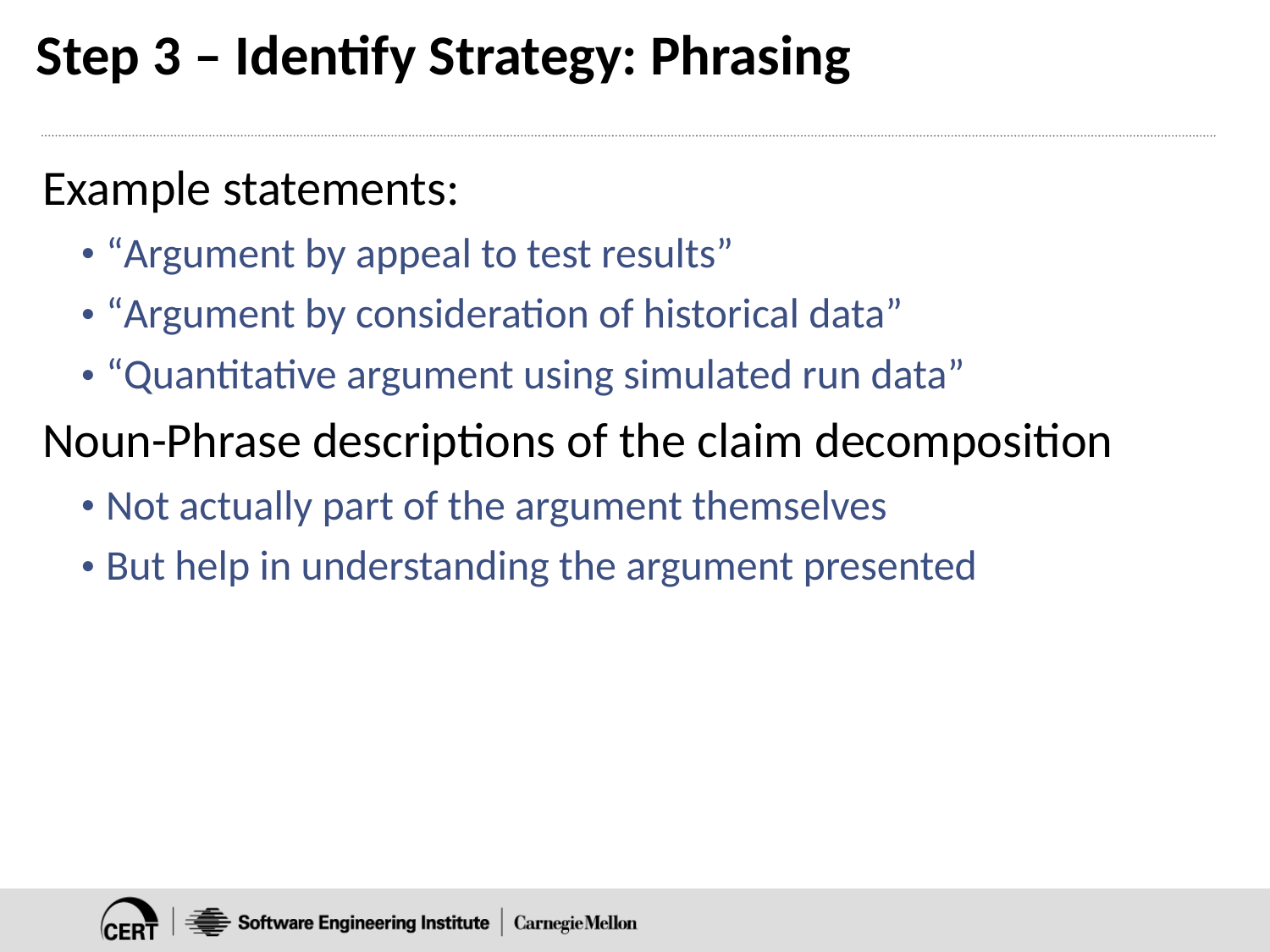

# Step 3 – Identify Strategy: Phrasing
Example statements:
“Argument by appeal to test results”
“Argument by consideration of historical data”
“Quantitative argument using simulated run data”
Noun-Phrase descriptions of the claim decomposition
Not actually part of the argument themselves
But help in understanding the argument presented